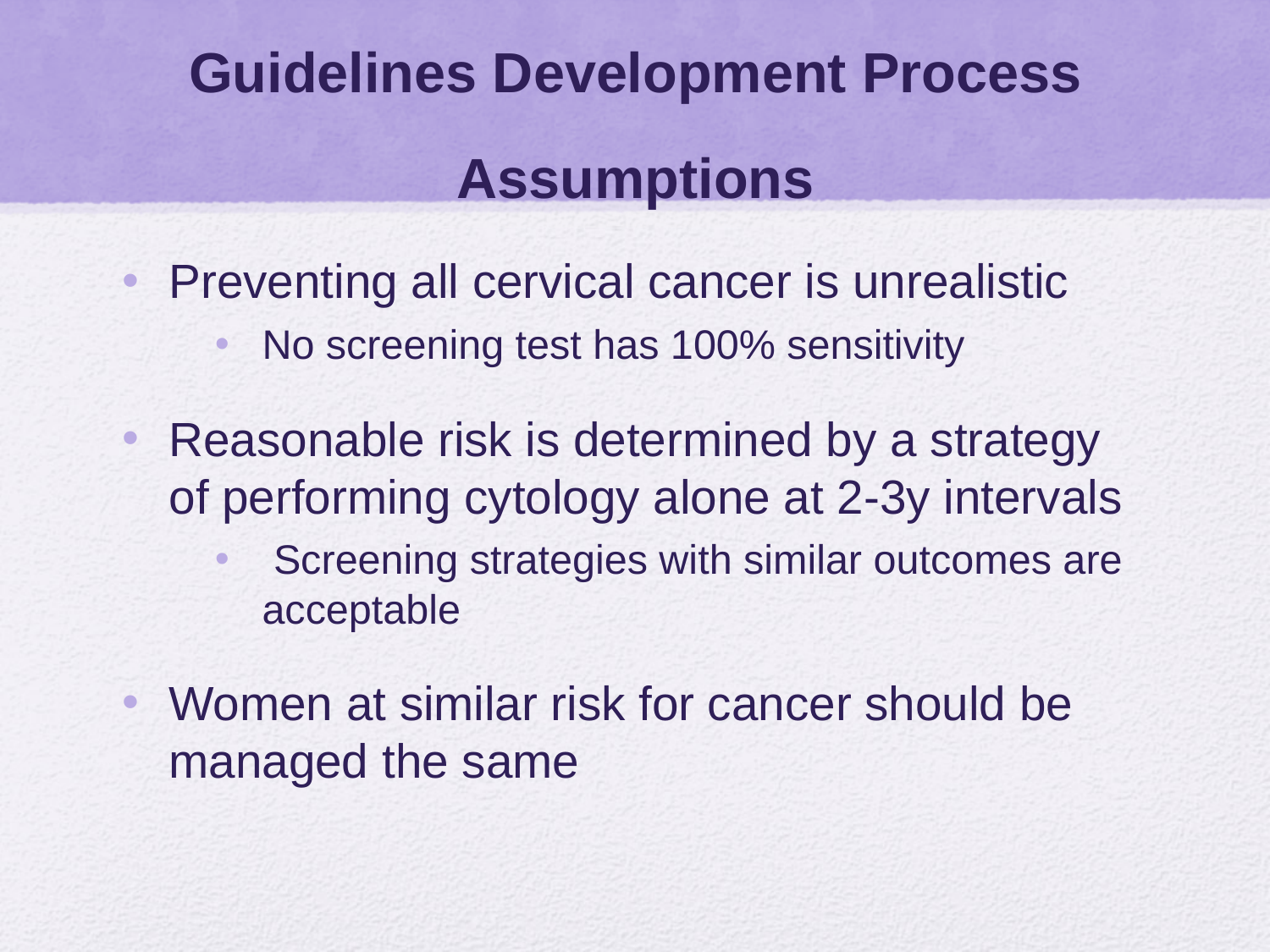

# Guidelines Development Process Assumptions
Preventing all cervical cancer is unrealistic
No screening test has 100% sensitivity
Reasonable risk is determined by a strategy of performing cytology alone at 2-3y intervals
 Screening strategies with similar outcomes are acceptable
Women at similar risk for cancer should be managed the same